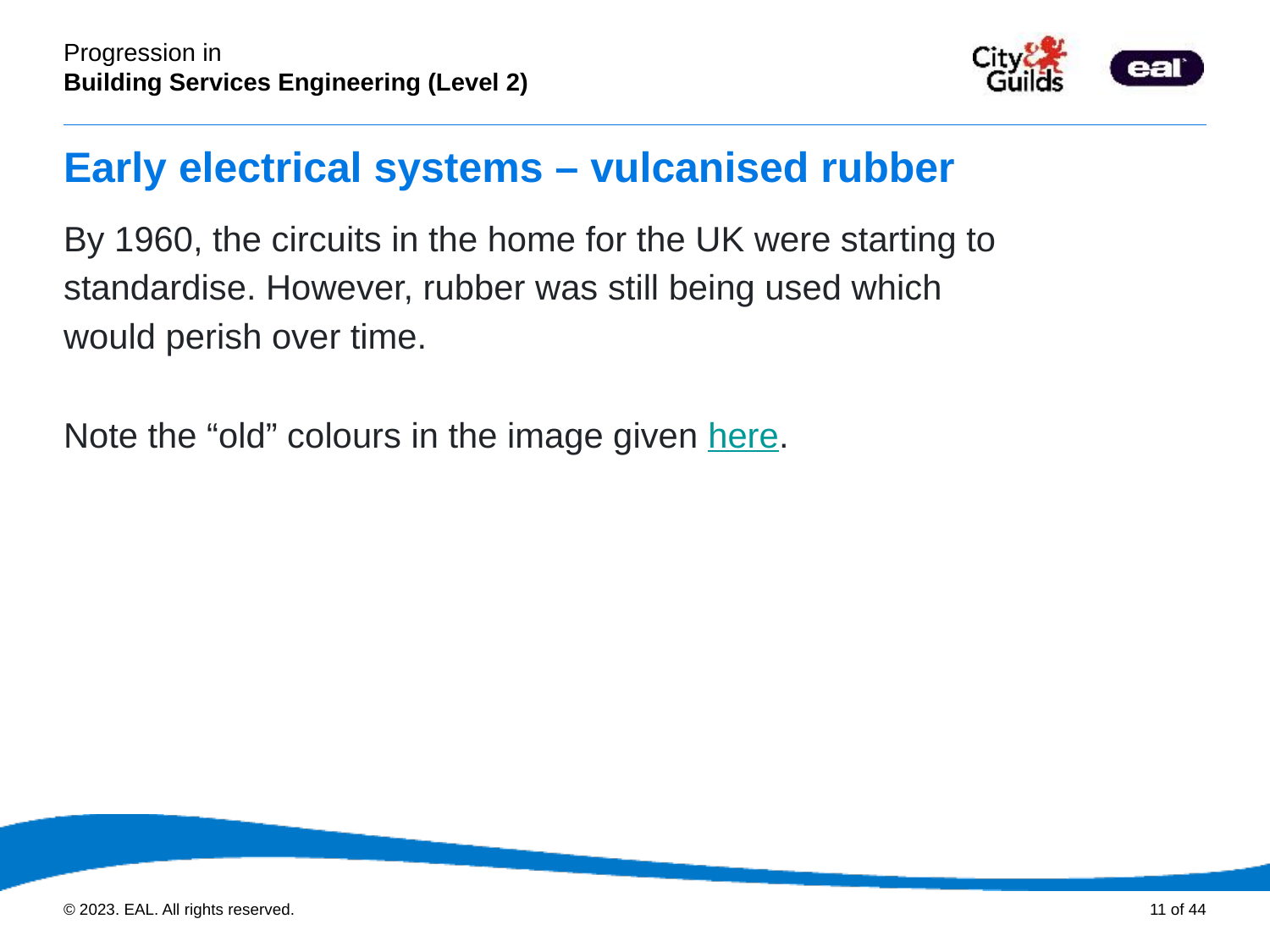

# Early electrical systems – vulcanised rubber
By 1960, the circuits in the home for the UK were starting to standardise. However, rubber was still being used which would perish over time.

Note the “old” colours in the image given here.